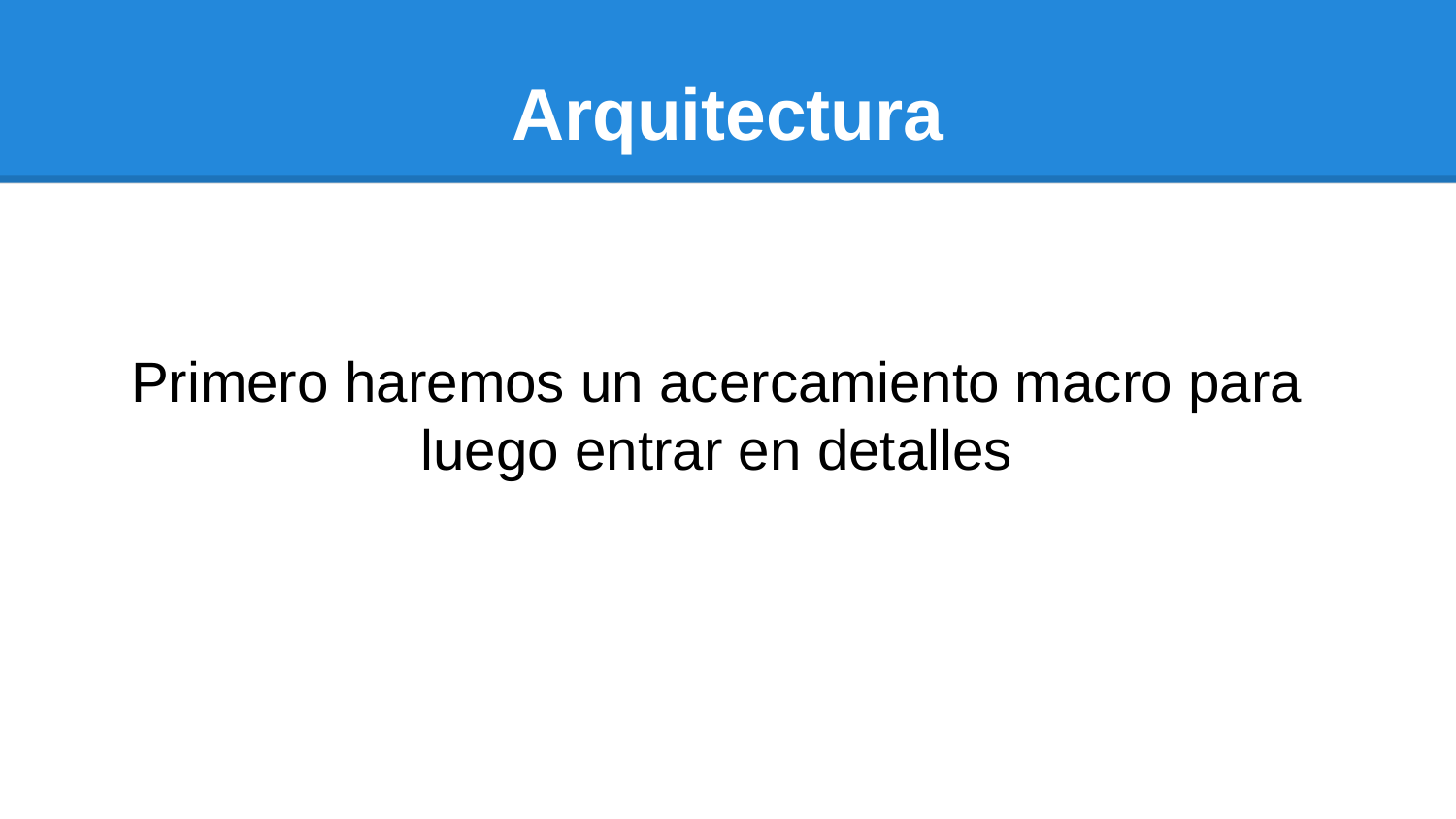

# Arquitectura
Primero haremos un acercamiento macro para luego entrar en detalles